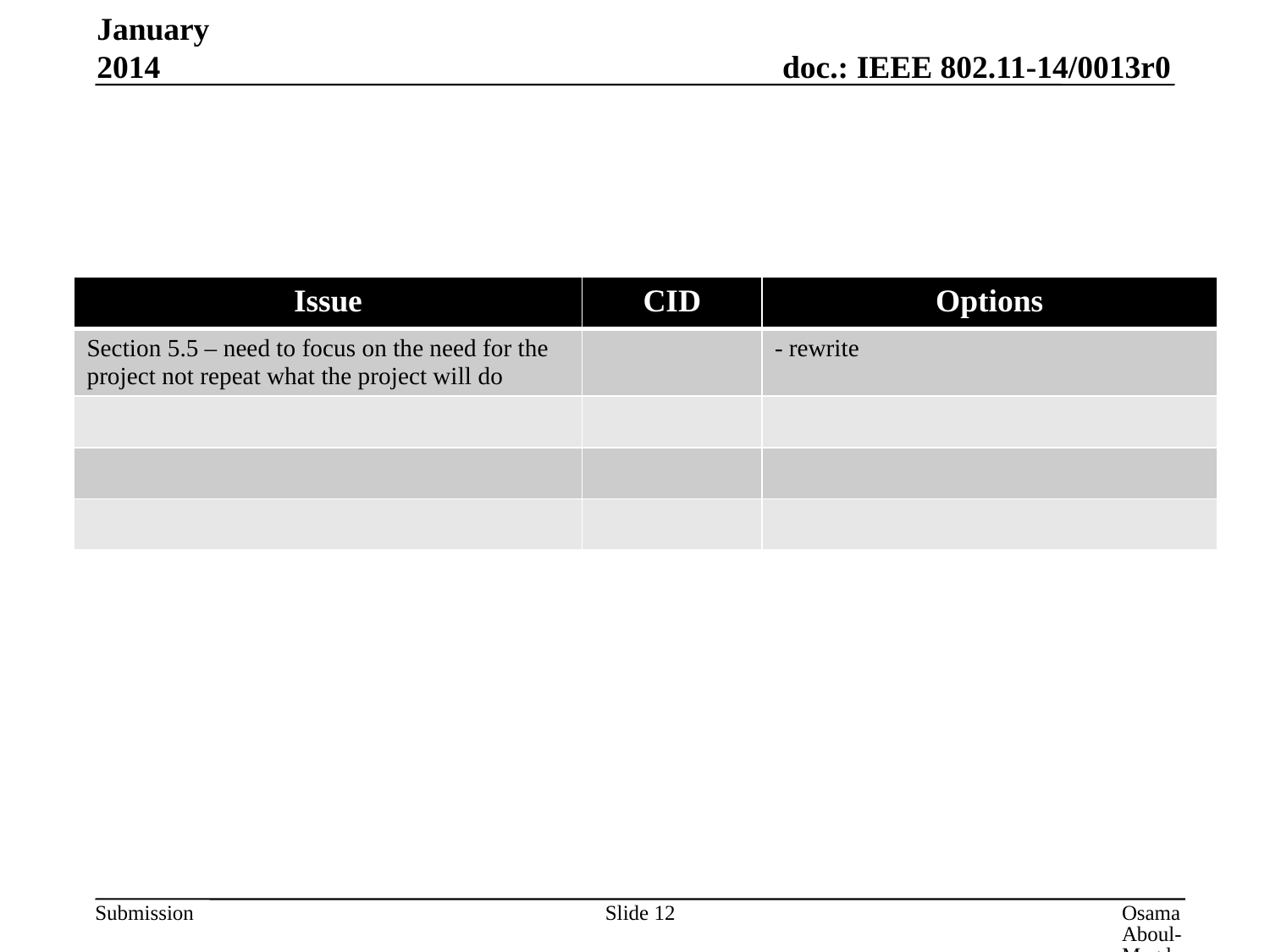

January 2014
#
| Issue | CID | Options |
| --- | --- | --- |
| Section 5.5 – need to focus on the need for the project not repeat what the project will do |  | - rewrite |
|  |  |  |
|  |  |  |
|  |  |  |
Slide 12
Osama Aboul-Magd, Huawei Technologies